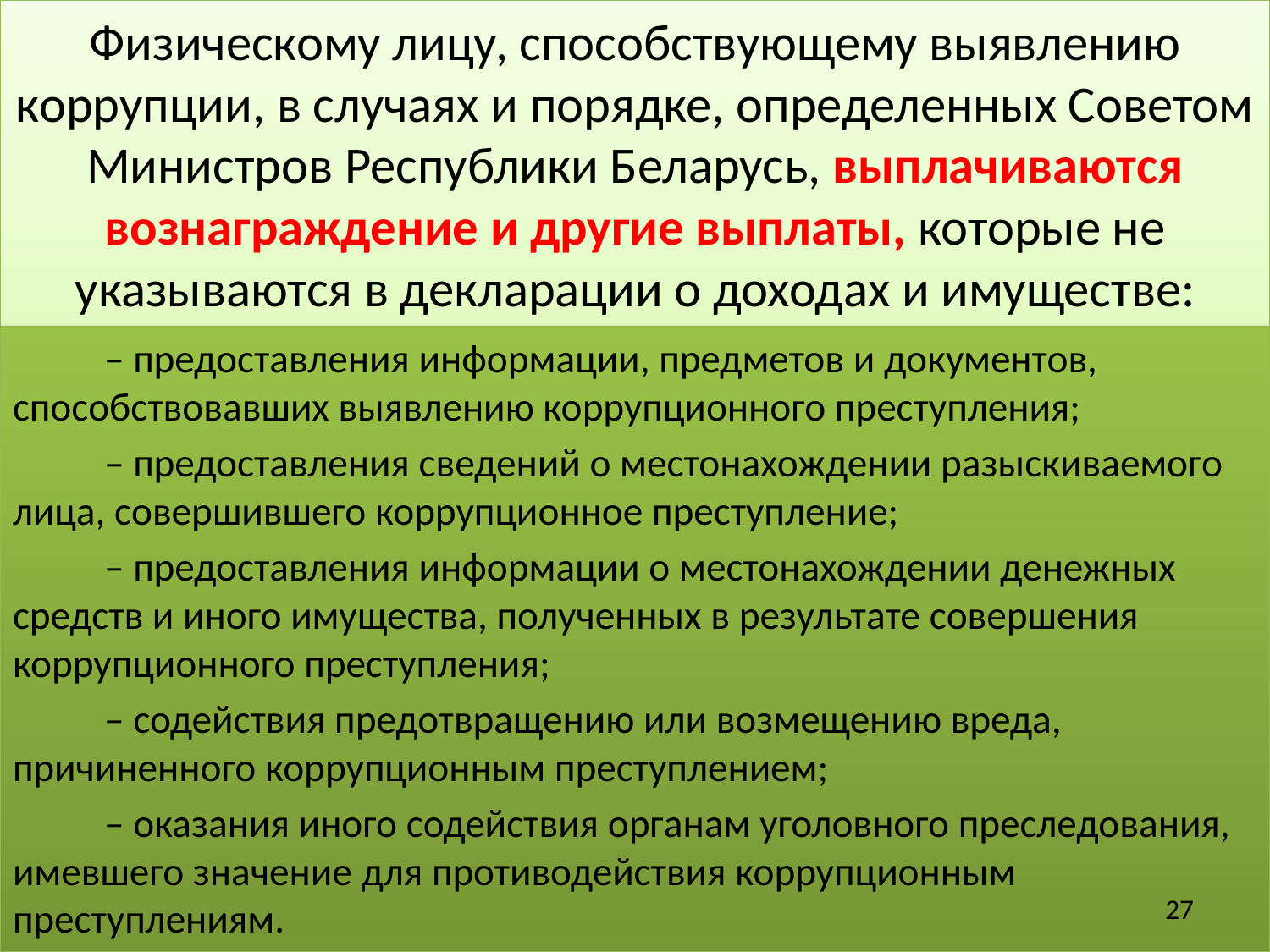

# Физическому лицу, способствующему выявлению коррупции, в случаях и порядке, определенных Советом Министров Республики Беларусь, выплачиваются вознаграждение и другие выплаты, которые не указываются в декларации о доходах и имуществе:
– предоставления информации, предметов и документов, способствовавших выявлению коррупционного преступления;
– предоставления сведений о местонахождении разыскиваемого лица, совершившего коррупционное преступление;
– предоставления информации о местонахождении денежных средств и иного имущества, полученных в результате совершения коррупционного преступления;
– содействия предотвращению или возмещению вреда, причиненного коррупционным преступлением;
– оказания иного содействия органам уголовного преследования, имевшего значение для противодействия коррупционным преступлениям.
27